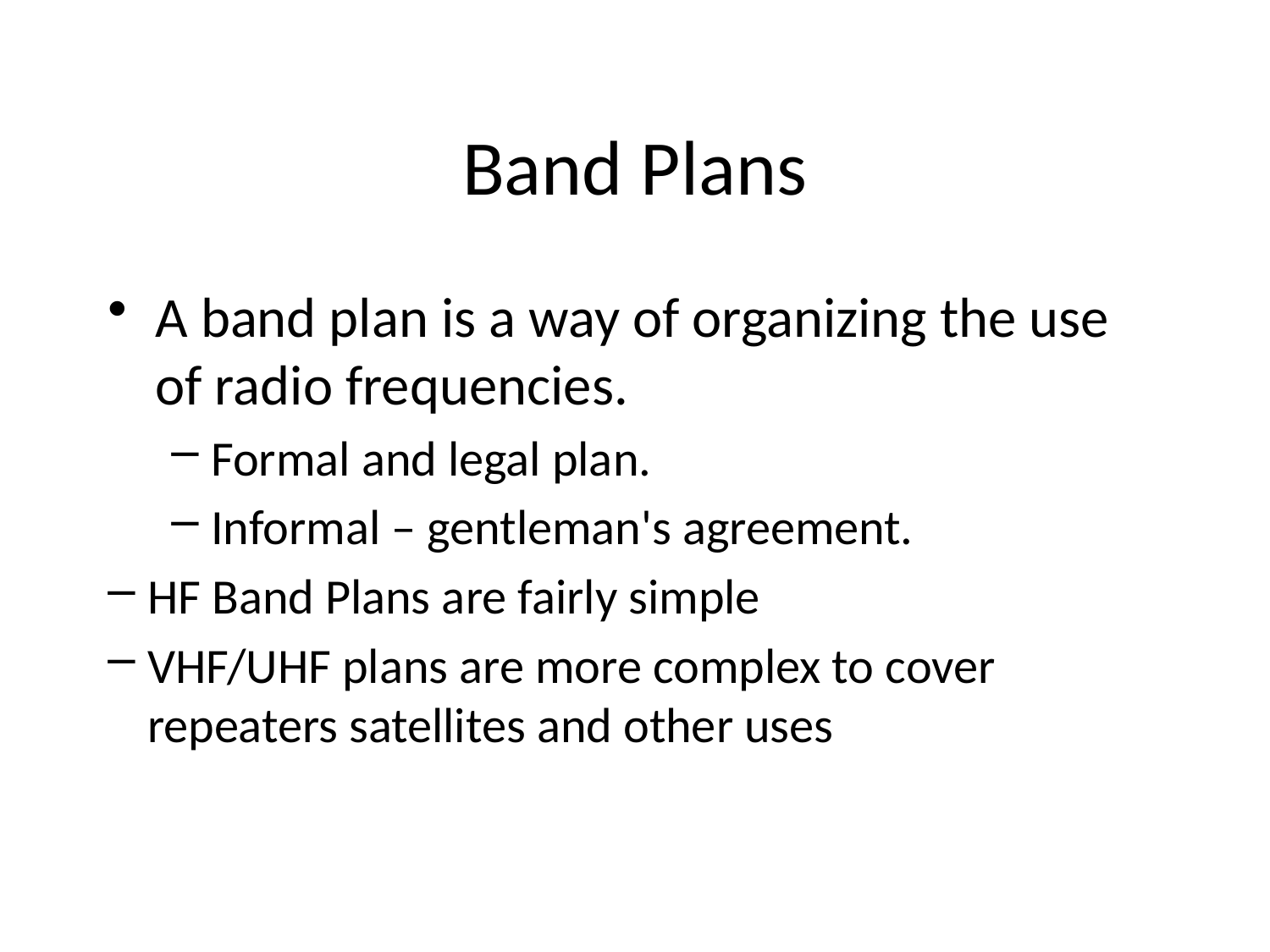

Band Plans
A band plan is a way of organizing the use of radio frequencies.
Formal and legal plan.
Informal – gentleman's agreement.
HF Band Plans are fairly simple
VHF/UHF plans are more complex to cover repeaters satellites and other uses